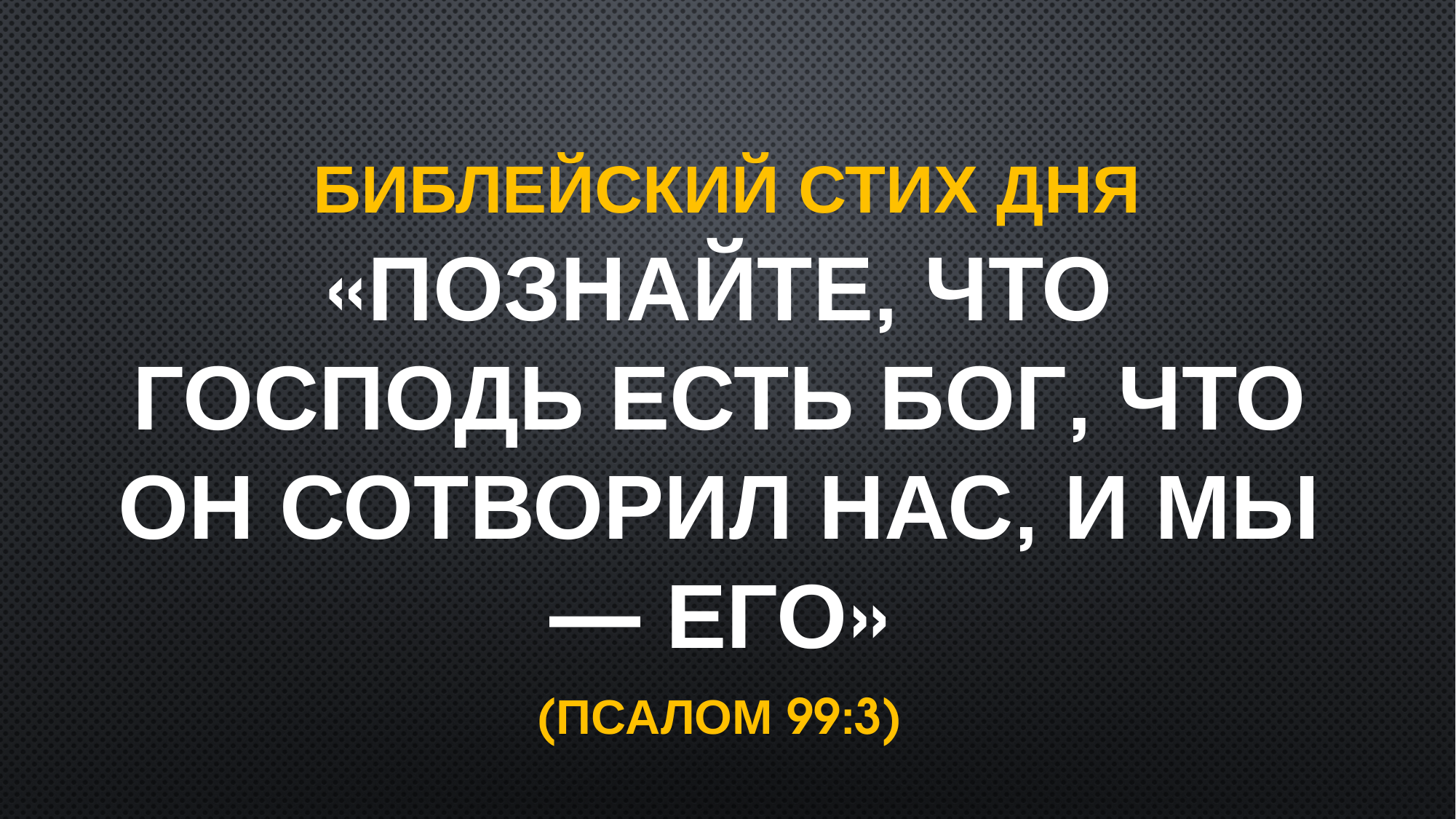

# БиБЛейский стих ДНЯ
«Познайте, что Господь есть Бог, что Он сотворил нас, и мы — Его»
(Псалом 99:3)